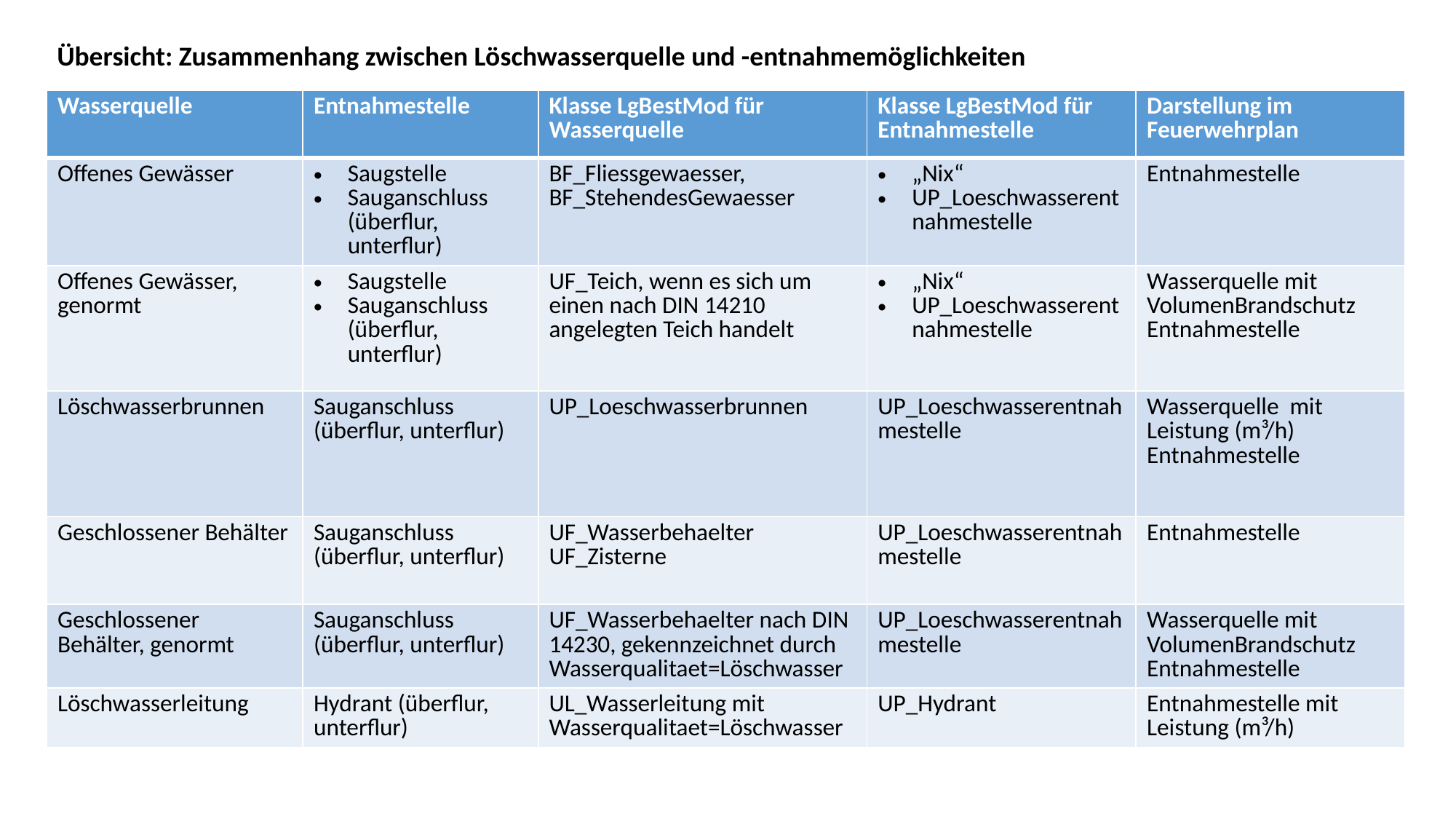

Übersicht: Zusammenhang zwischen Löschwasserquelle und -entnahmemöglichkeiten
| Wasserquelle | Entnahmestelle | Klasse LgBestMod für Wasserquelle | Klasse LgBestMod für Entnahmestelle | Darstellung im Feuerwehrplan |
| --- | --- | --- | --- | --- |
| Offenes Gewässer | Saugstelle Sauganschluss (überflur, unterflur) | BF\_Fliessgewaesser, BF\_StehendesGewaesser | „Nix“ UP\_Loeschwasserentnahmestelle | Entnahmestelle |
| Offenes Gewässer, genormt | Saugstelle Sauganschluss (überflur, unterflur) | UF\_Teich, wenn es sich um einen nach DIN 14210 angelegten Teich handelt | „Nix“ UP\_Loeschwasserentnahmestelle | Wasserquelle mit VolumenBrandschutz Entnahmestelle |
| Löschwasserbrunnen | Sauganschluss (überflur, unterflur) | UP\_Loeschwasserbrunnen | UP\_Loeschwasserentnahmestelle | Wasserquelle mit Leistung (m³/h) Entnahmestelle |
| Geschlossener Behälter | Sauganschluss (überflur, unterflur) | UF\_Wasserbehaelter UF\_Zisterne | UP\_Loeschwasserentnahmestelle | Entnahmestelle |
| Geschlossener Behälter, genormt | Sauganschluss (überflur, unterflur) | UF\_Wasserbehaelter nach DIN 14230, gekennzeichnet durch Wasserqualitaet=Löschwasser | UP\_Loeschwasserentnahmestelle | Wasserquelle mit VolumenBrandschutz Entnahmestelle |
| Löschwasserleitung | Hydrant (überflur, unterflur) | UL\_Wasserleitung mit Wasserqualitaet=Löschwasser | UP\_Hydrant | Entnahmestelle mit Leistung (m³/h) |